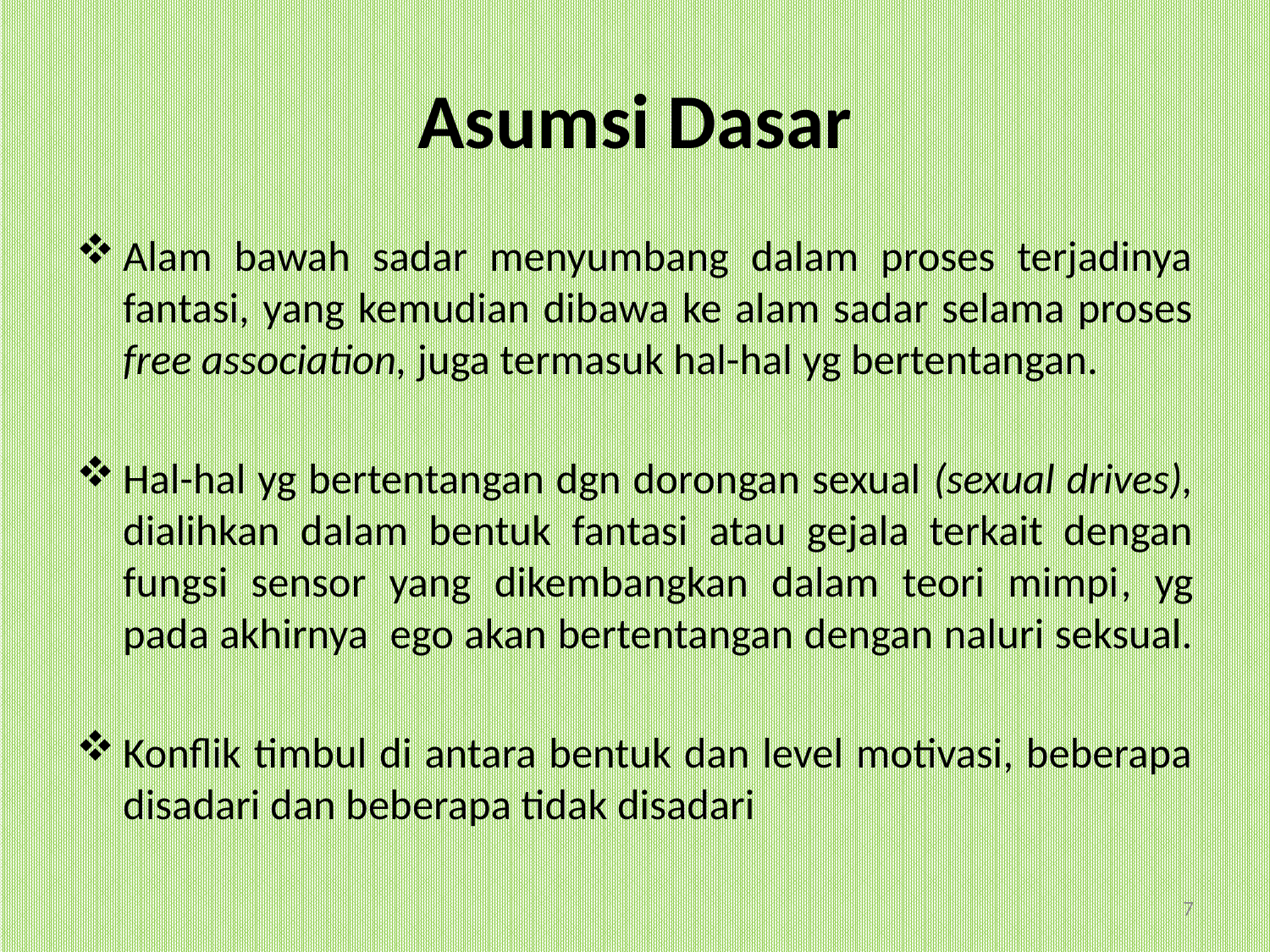

# Asumsi Dasar
Alam bawah sadar menyumbang dalam proses terjadinya fantasi, yang kemudian dibawa ke alam sadar selama proses free association, juga termasuk hal-hal yg bertentangan.

Hal-hal yg bertentangan dgn dorongan sexual (sexual drives), dialihkan dalam bentuk fantasi atau gejala terkait dengan fungsi sensor yang dikembangkan dalam teori mimpi, yg pada akhirnya  ego akan bertentangan dengan naluri seksual.

Konflik timbul di antara bentuk dan level motivasi, beberapa disadari dan beberapa tidak disadari
7